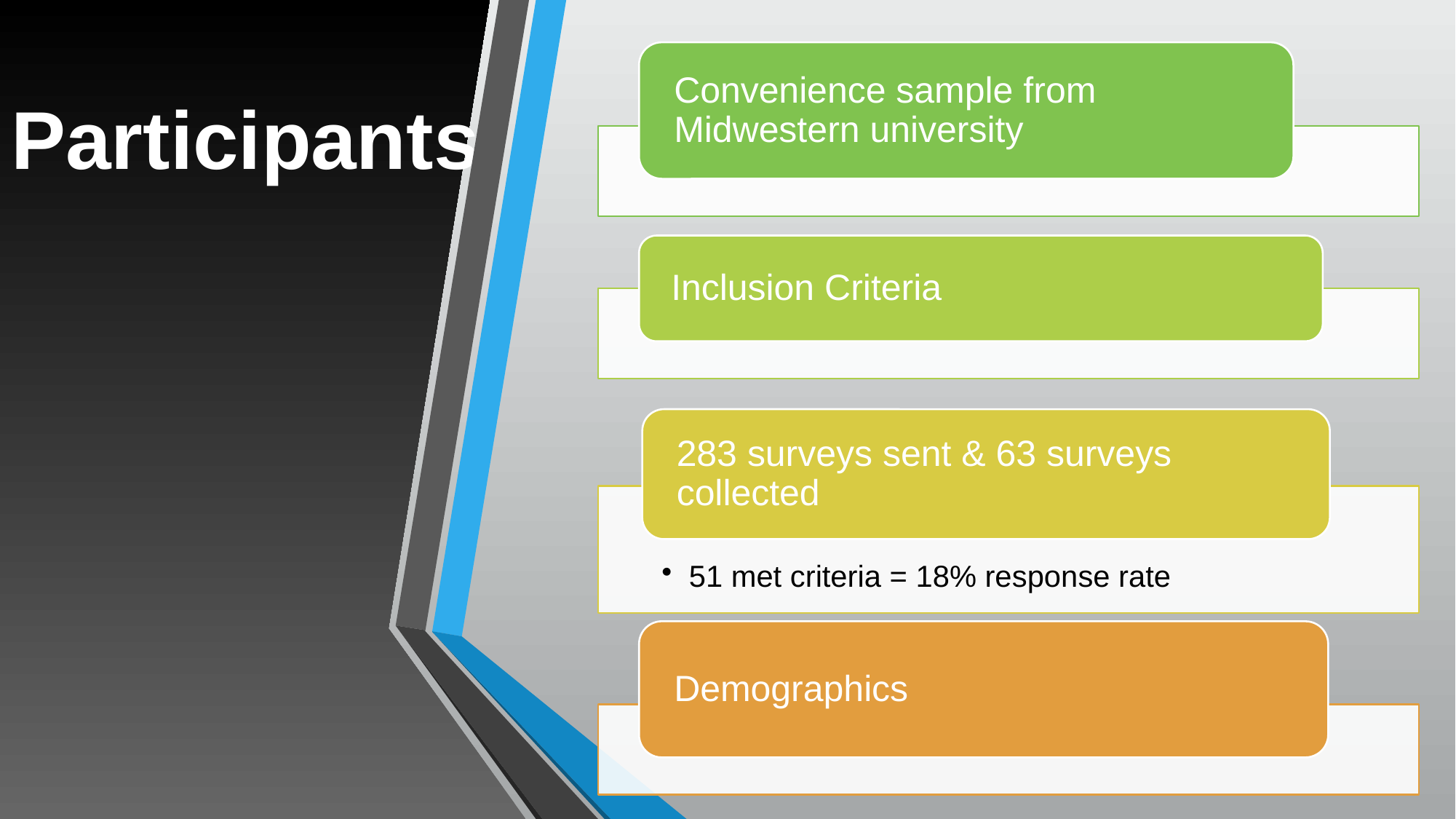

Convenience sample from Midwestern university
Inclusion Criteria
51 met criteria = 18% response rate
283 surveys sent & 63 surveys collected
Demographics
# Participants